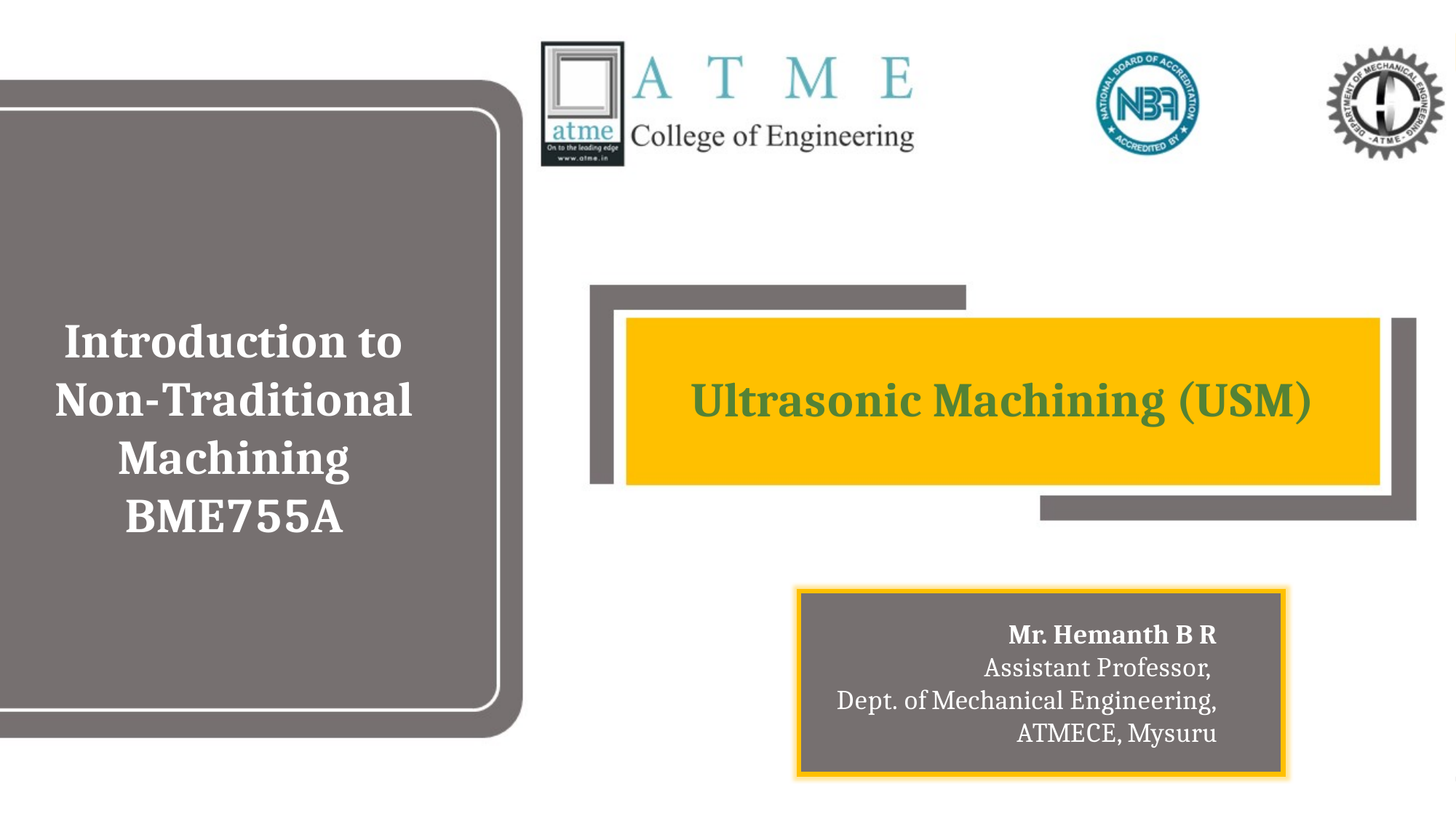

Introduction to Non-Traditional Machining
BME755A
Ultrasonic Machining (USM)

Mr. Hemanth B R
Assistant Professor,
Dept. of Mechanical Engineering,
ATMECE, Mysuru